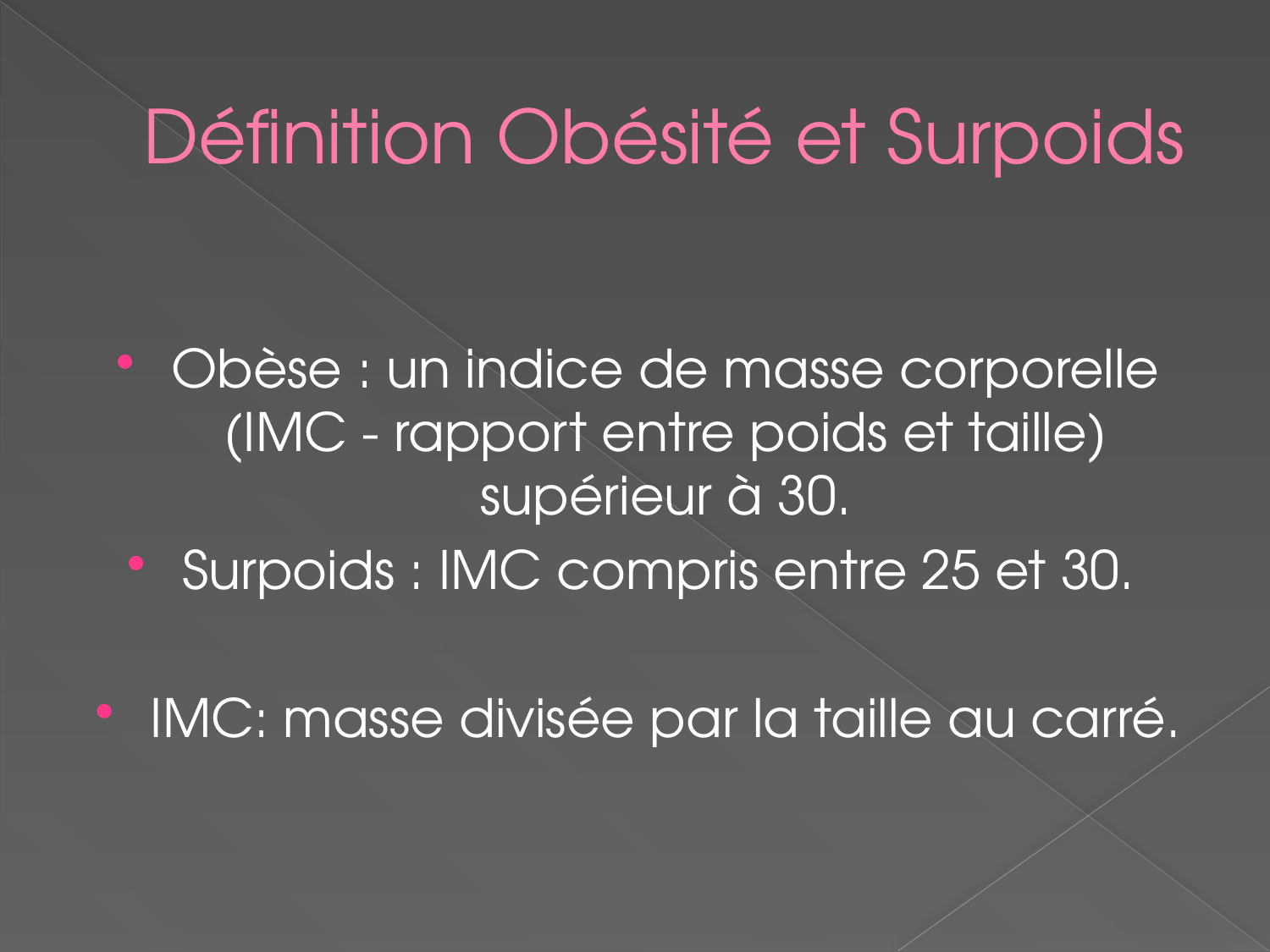

# Définition Obésité et Surpoids
Obèse : un indice de masse corporelle (IMC - rapport entre poids et taille) supérieur à 30.
Surpoids : IMC compris entre 25 et 30.

IMC: masse divisée par la taille au carré.